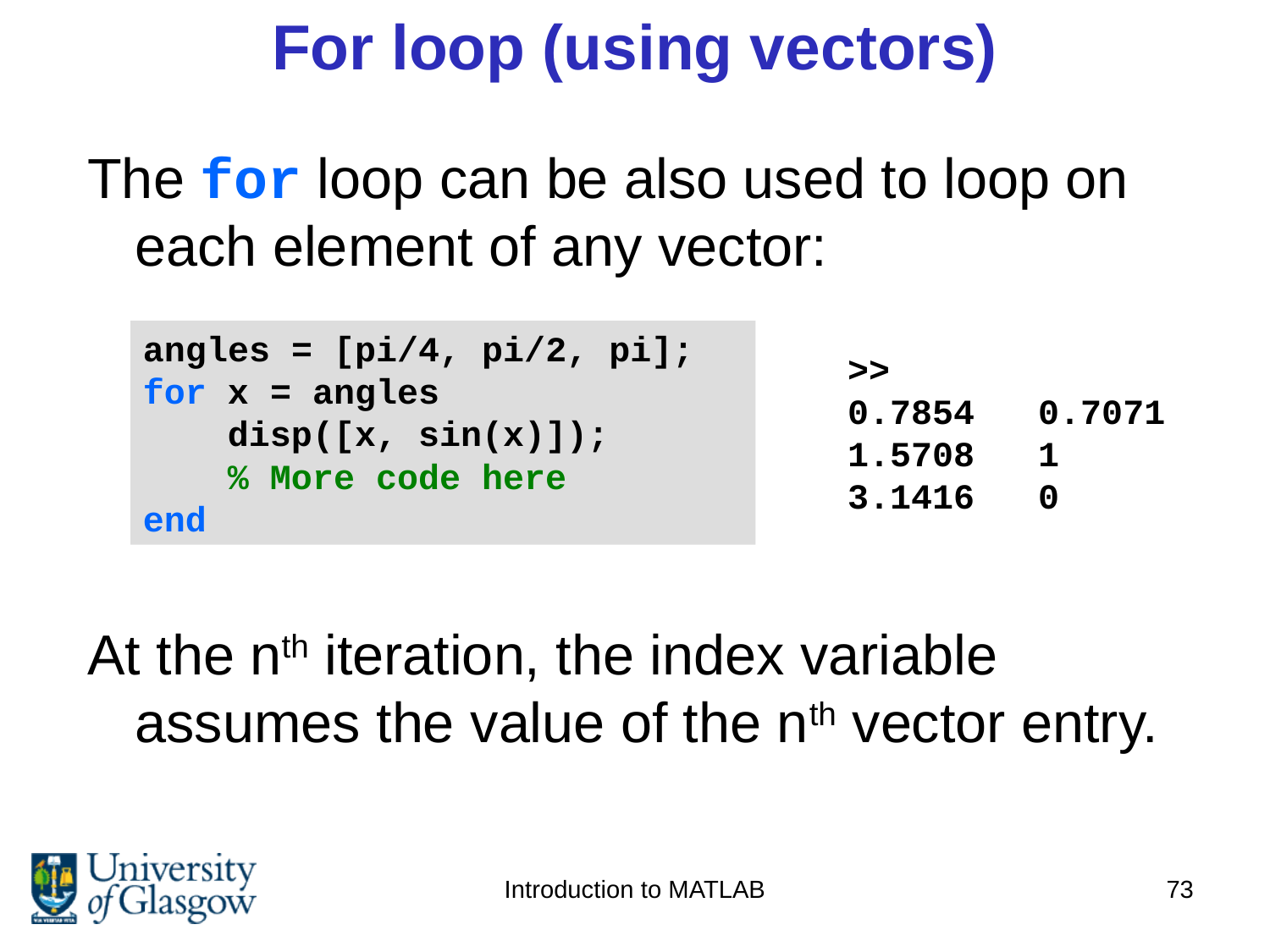

# For loop (using vectors)
The for loop can be also used to loop on each element of any vector:

At the nth iteration, the index variable assumes the value of the nth vector entry.
angles = [pi/4, pi/2, pi];
for x = angles
    disp([x, sin(x)]);
    % More code here
end
>>
0.7854   0.7071
1.5708   1
3.1416   0
Introduction to MATLAB
73